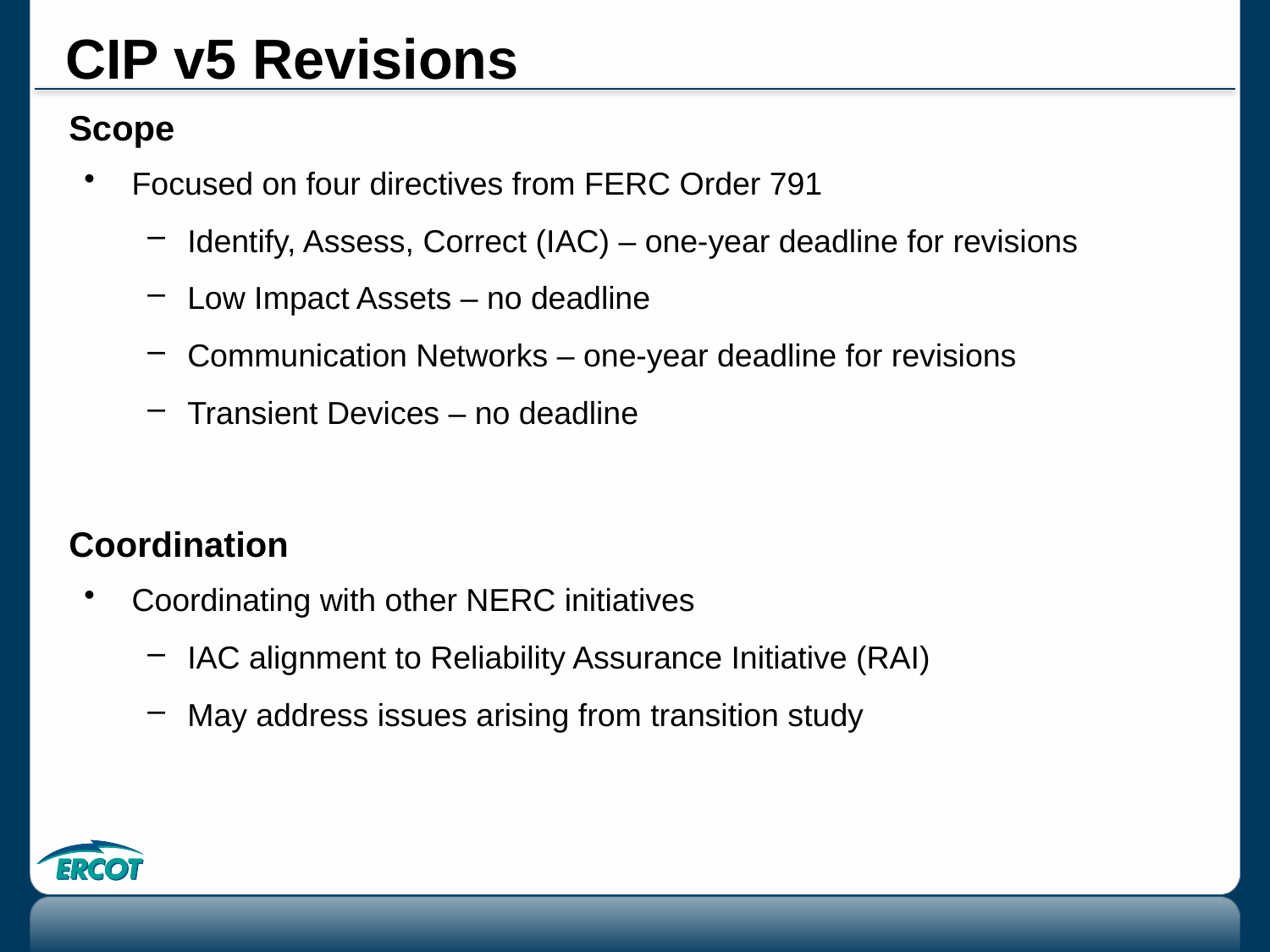

# CIP v5 Revisions
Scope
Focused on four directives from FERC Order 791
Identify, Assess, Correct (IAC) – one-year deadline for revisions
Low Impact Assets – no deadline
Communication Networks – one-year deadline for revisions
Transient Devices – no deadline

Coordination
Coordinating with other NERC initiatives
IAC alignment to Reliability Assurance Initiative (RAI)
May address issues arising from transition study